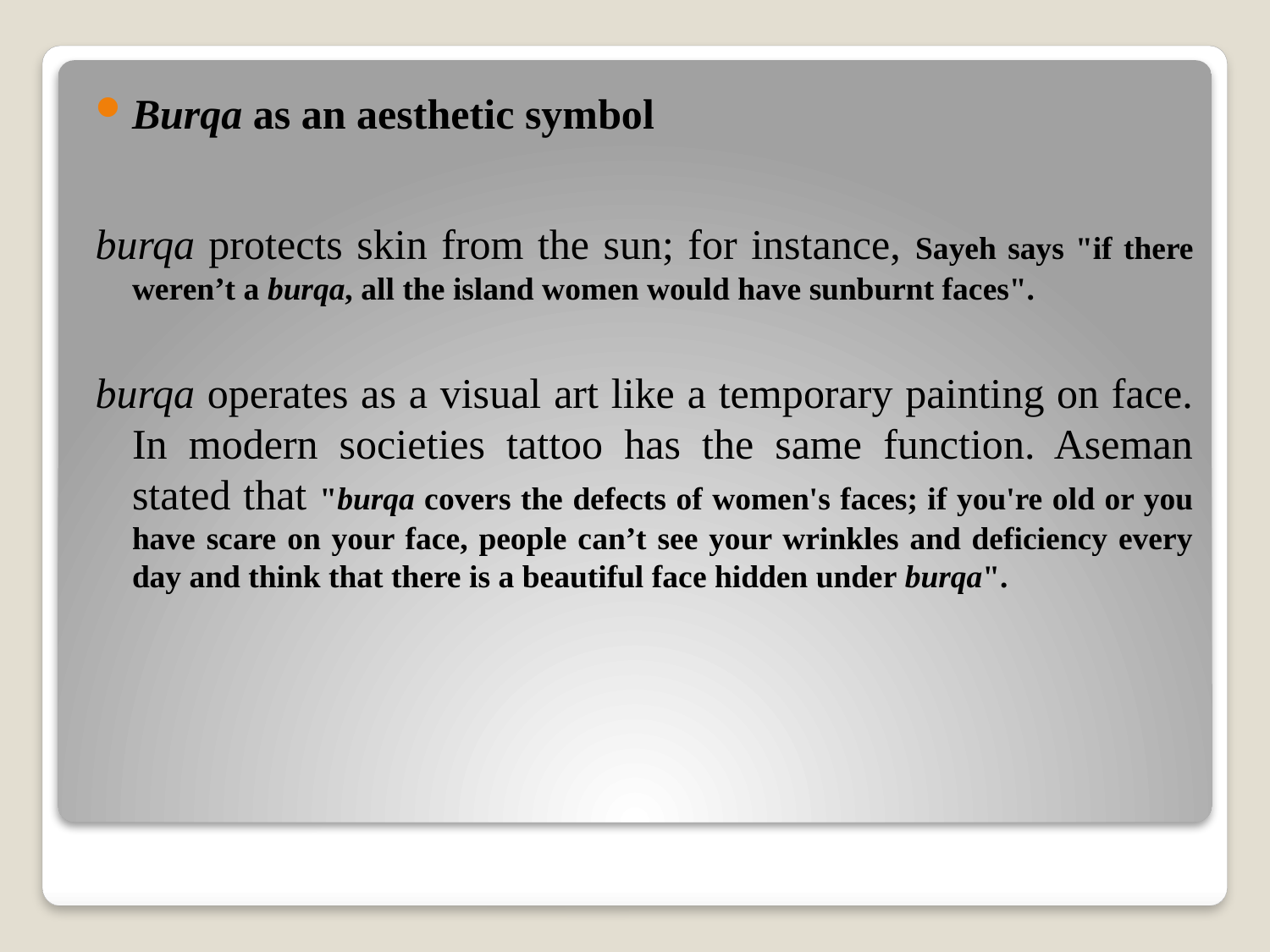

Burqa as an aesthetic symbol

burqa protects skin from the sun; for instance, Sayeh says "if there weren’t a burqa, all the island women would have sunburnt faces".

burqa operates as a visual art like a temporary painting on face. In modern societies tattoo has the same function. Aseman stated that "burqa covers the defects of women's faces; if you're old or you have scare on your face, people can’t see your wrinkles and deficiency every day and think that there is a beautiful face hidden under burqa".